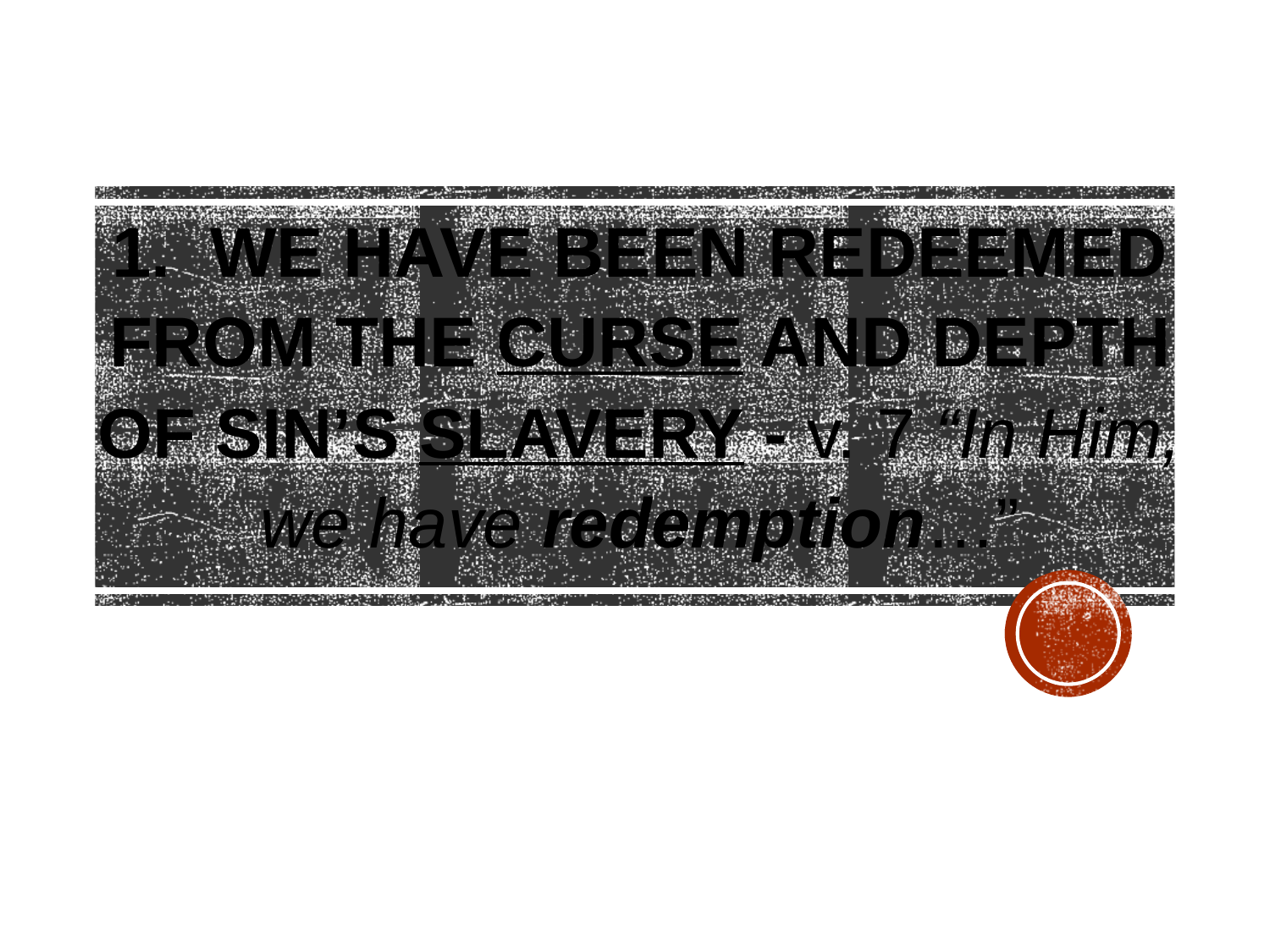

1.  WE HAVE BEEN REDEEMED FROM THE CURSE AND DEPTH OF SIN’S SLAVERY - v. 7 “In Him, we have redemption…”